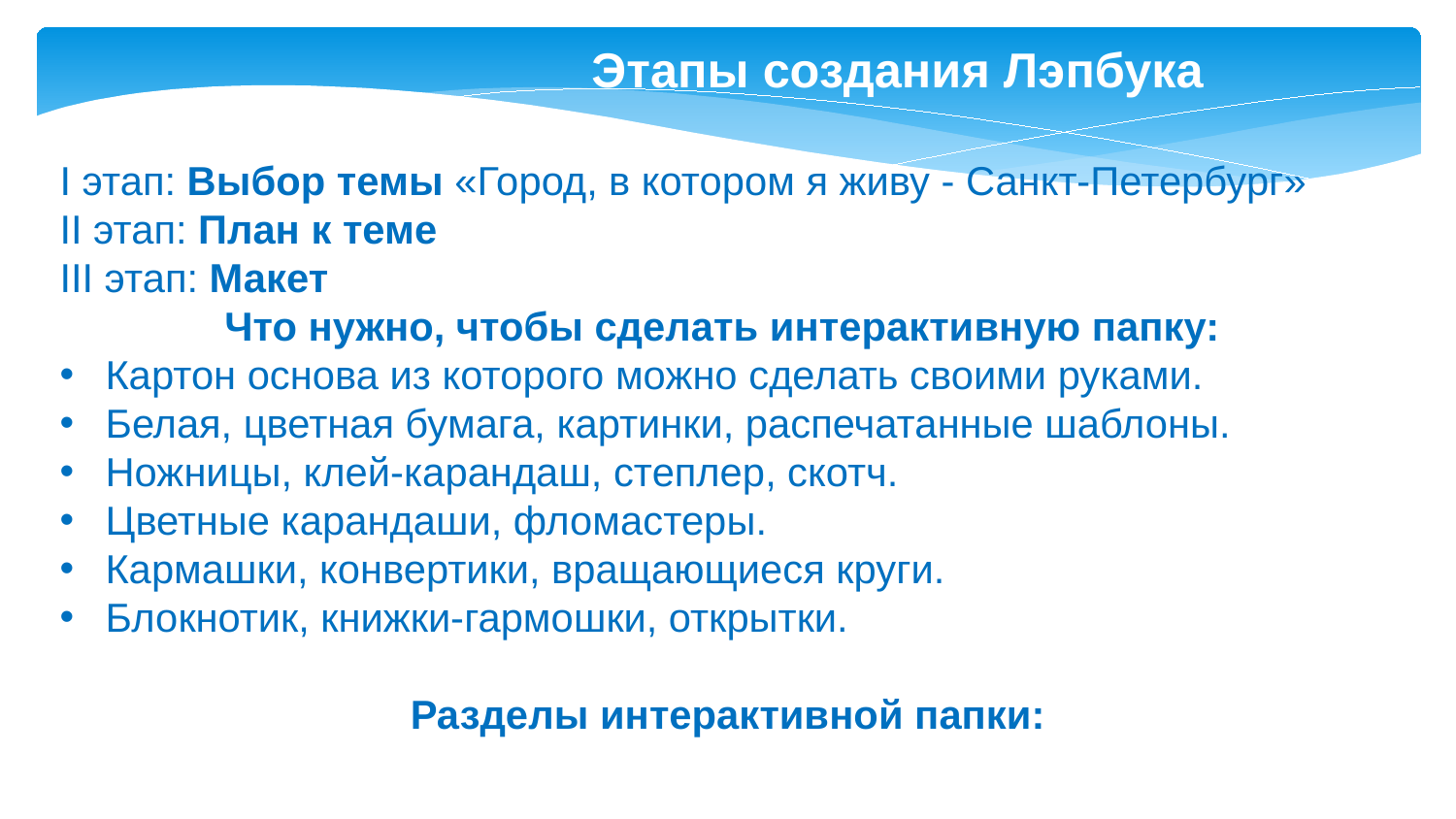

Этапы создания Лэпбука
I этап: Выбор темы «Город, в котором я живу - Санкт-Петербург»
II этап: План к теме
III этап: Макет
Что нужно, чтобы сделать интерактивную папку:
Картон основа из которого можно сделать своими руками.
Белая, цветная бумага, картинки, распечатанные шаблоны.
Ножницы, клей-карандаш, степлер, скотч.
Цветные карандаши, фломастеры.
Кармашки, конвертики, вращающиеся круги.
Блокнотик, книжки-гармошки, открытки.

Разделы интерактивной папки: